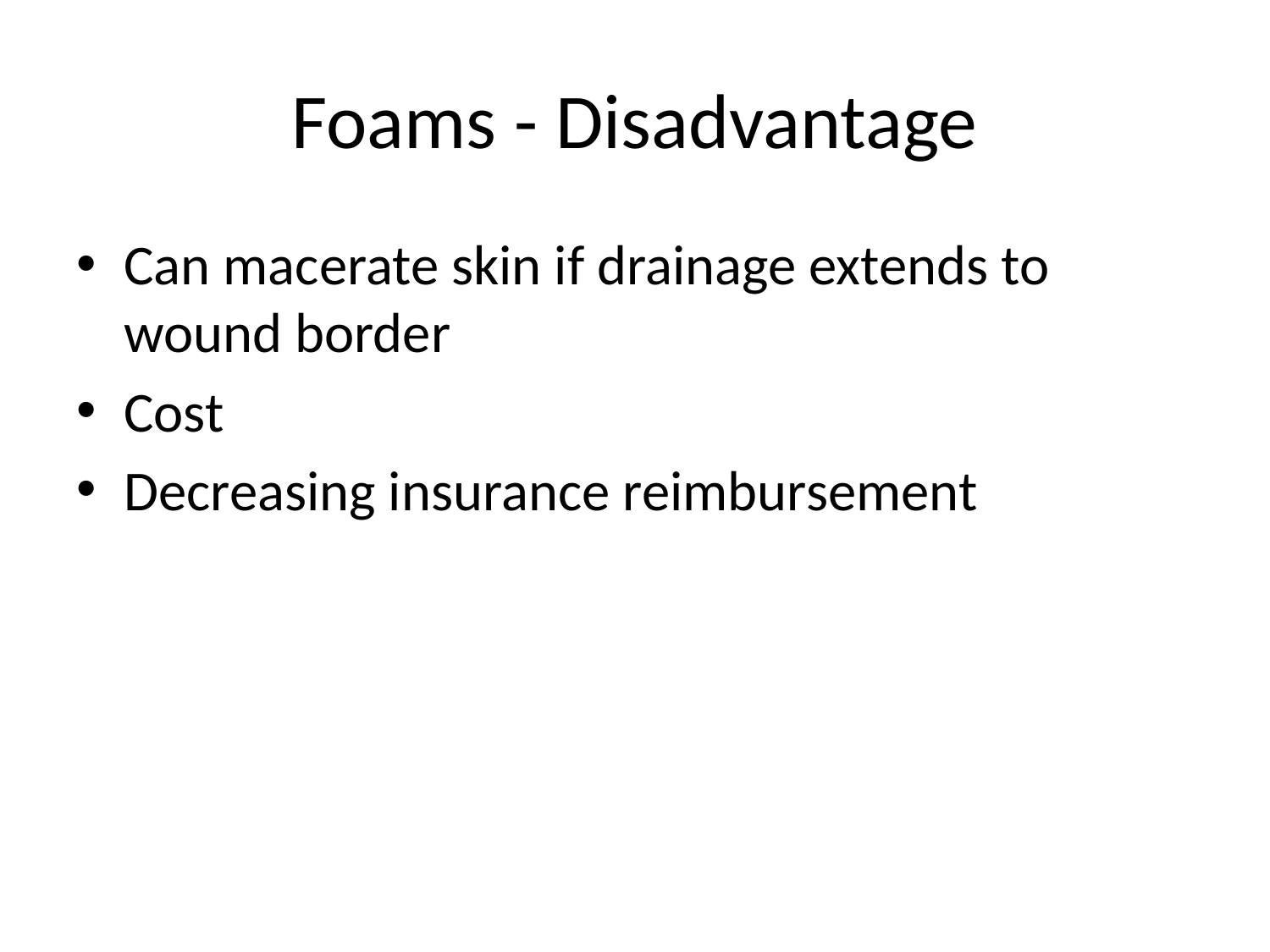

# Foams - Disadvantage
Can macerate skin if drainage extends to wound border
Cost
Decreasing insurance reimbursement